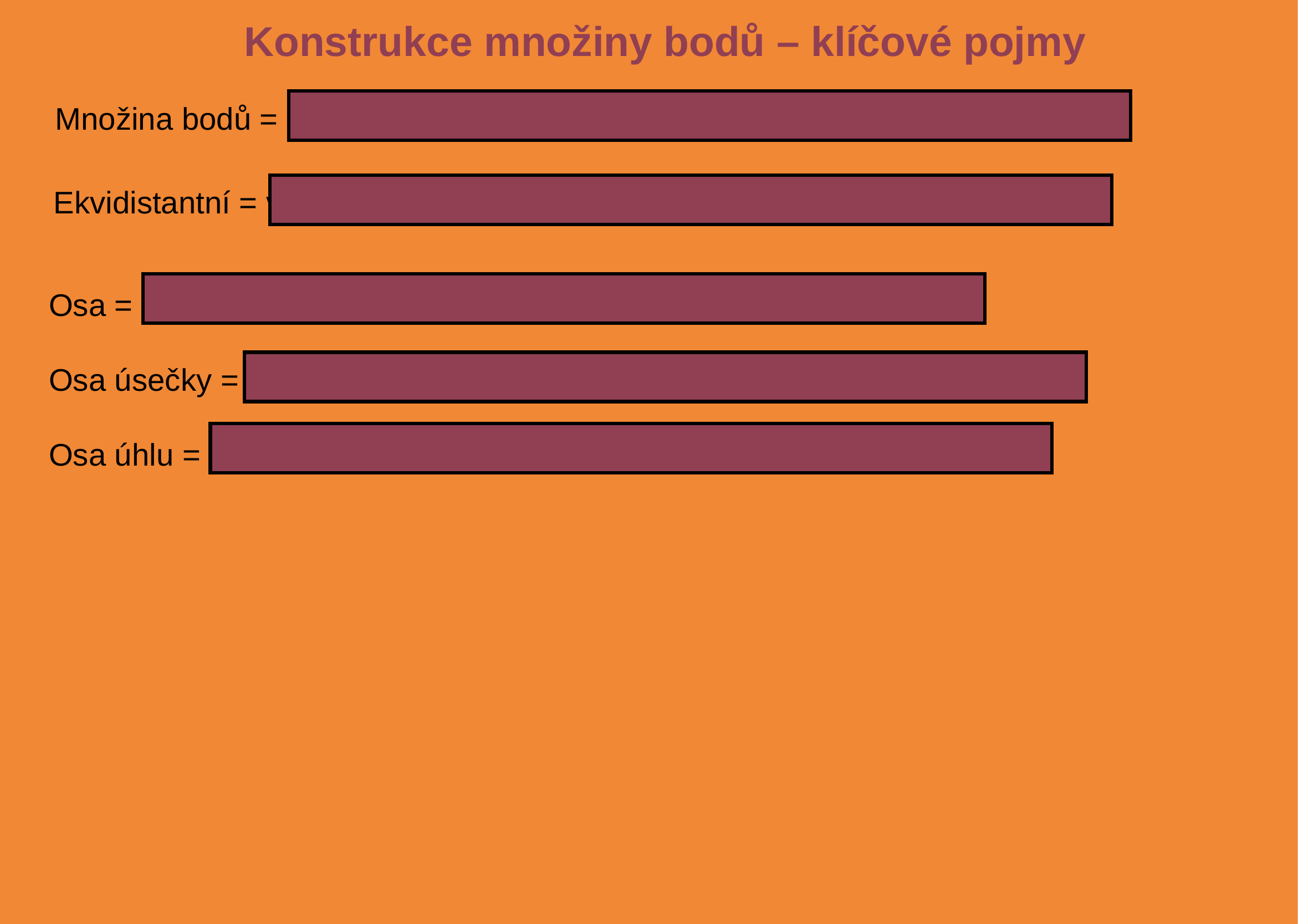

Konstrukce množiny bodů – klíčové pojmy

Množina bodů = body, které splňují dané pravidlo

Ekvidistantní = ve stejné vzdálenosti

Osa = rozděluje geometrický tvar napůl

Osa úsečky = je k úsečce kolmá a rozděluje ji napůl

Osa úhlu = rozděluje úhel napůl